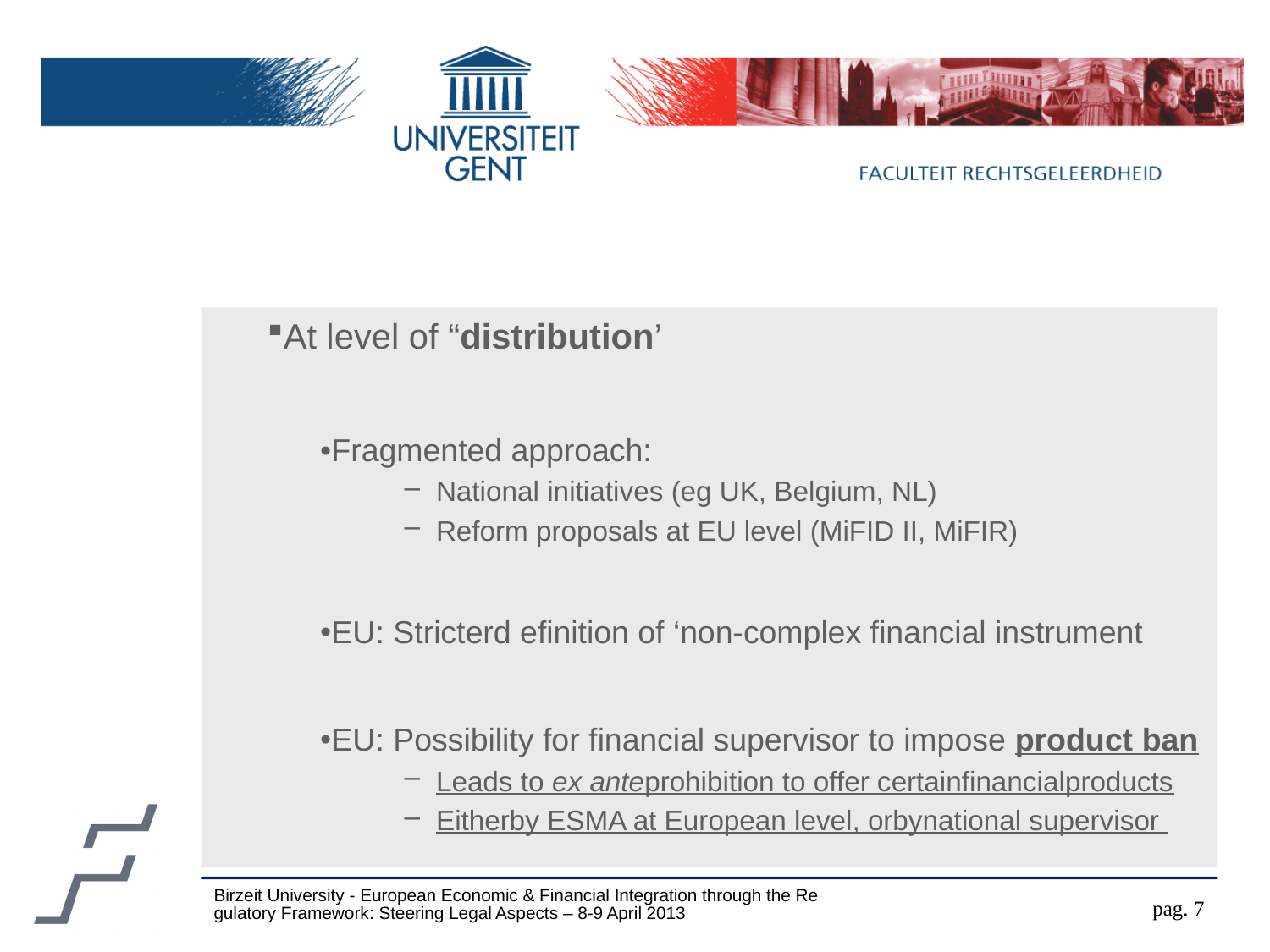

#
At level of “distribution’

Fragmented approach:
National initiatives (eg UK, Belgium, NL)
Reform proposals at EU level (MiFID II, MiFIR)

EU: Stricterd efinition of ‘non-complex financial instrument

EU: Possibility for financial supervisor to impose product ban
Leads to ex anteprohibition to offer certainfinancialproducts
Eitherby ESMA at European level, orbynational supervisor

Birzeit University - European Economic & Financial Integration through the Regulatory Framework: Steering Legal Aspects – 8-9 April 2013
pag. 7